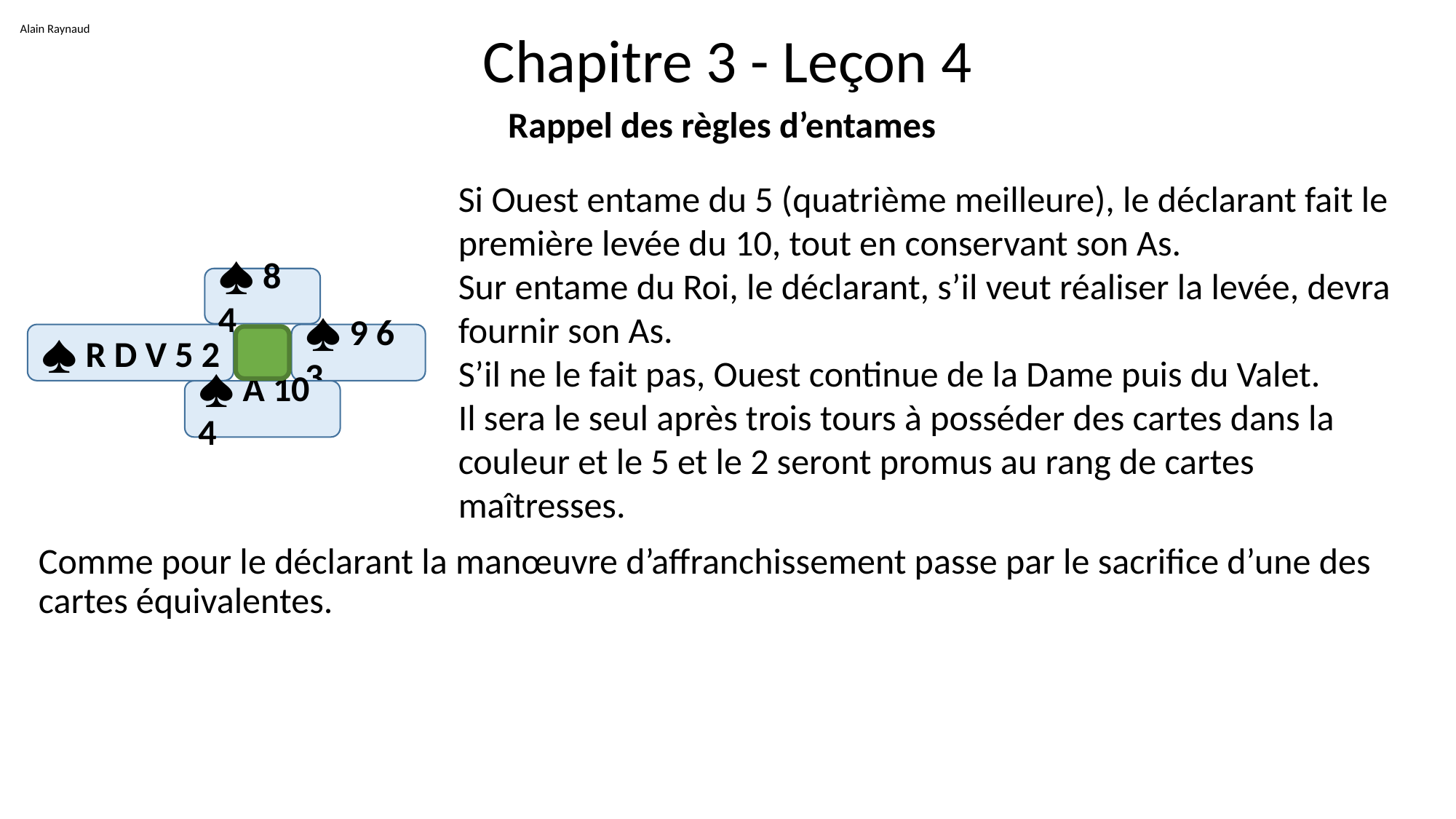

Alain Raynaud
# Chapitre 3 - Leçon 4
Rappel des règles d’entames

Comme pour le déclarant la manœuvre d’affranchissement passe par le sacrifice d’une des cartes équivalentes.

Si Ouest entame du 5 (quatrième meilleure), le déclarant fait le première levée du 10, tout en conservant son As.
Sur entame du Roi, le déclarant, s’il veut réaliser la levée, devra fournir son As.
S’il ne le fait pas, Ouest continue de la Dame puis du Valet.
Il sera le seul après trois tours à posséder des cartes dans la couleur et le 5 et le 2 seront promus au rang de cartes maîtresses.
♠ 8 4
♠ 9 6 3
♠ R D V 5 2

♠ A 10 4